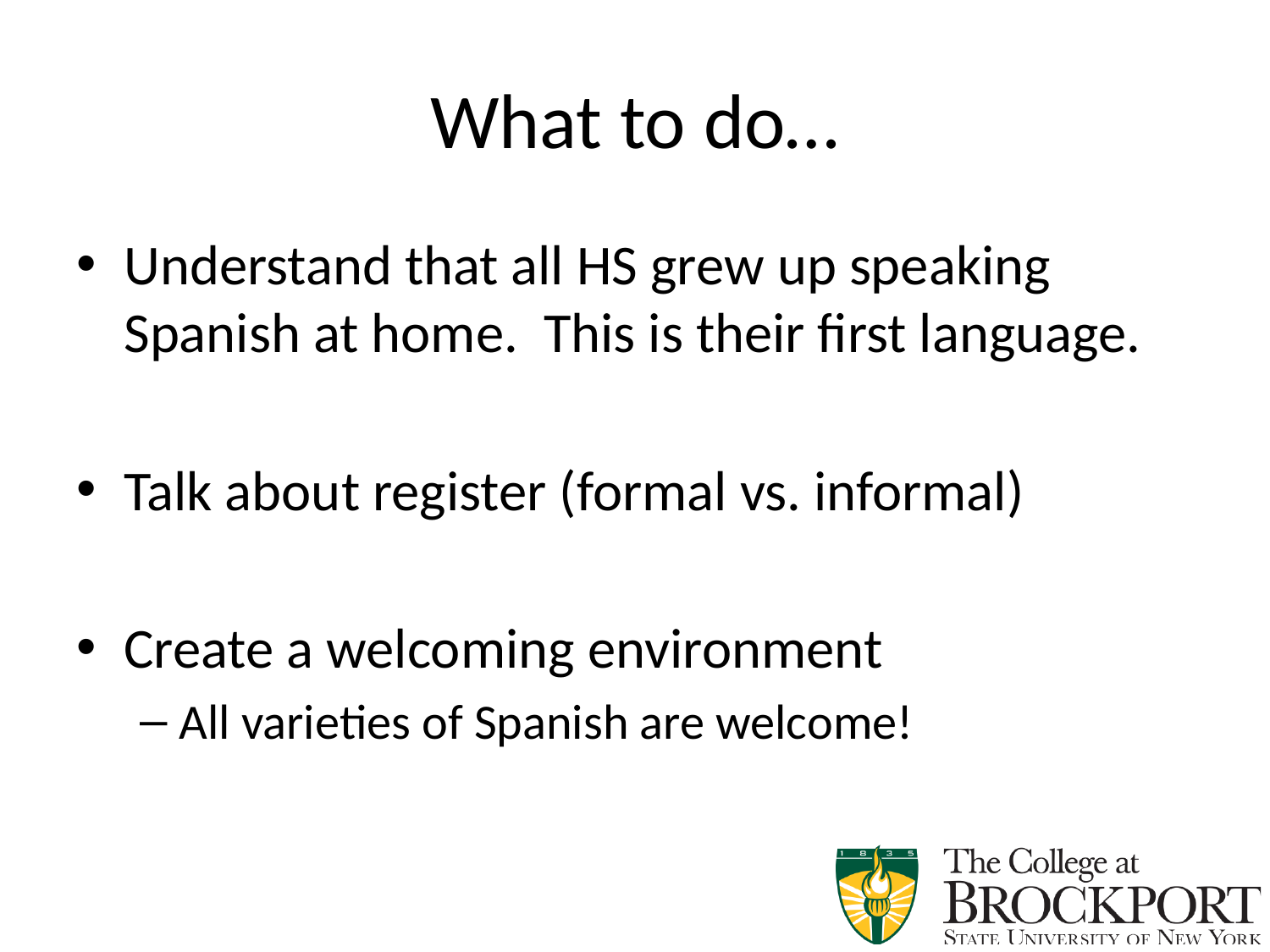

# What to do…
Understand that all HS grew up speaking Spanish at home.  This is their first language.

Talk about register (formal vs. informal)

Create a welcoming environment
All varieties of Spanish are welcome!